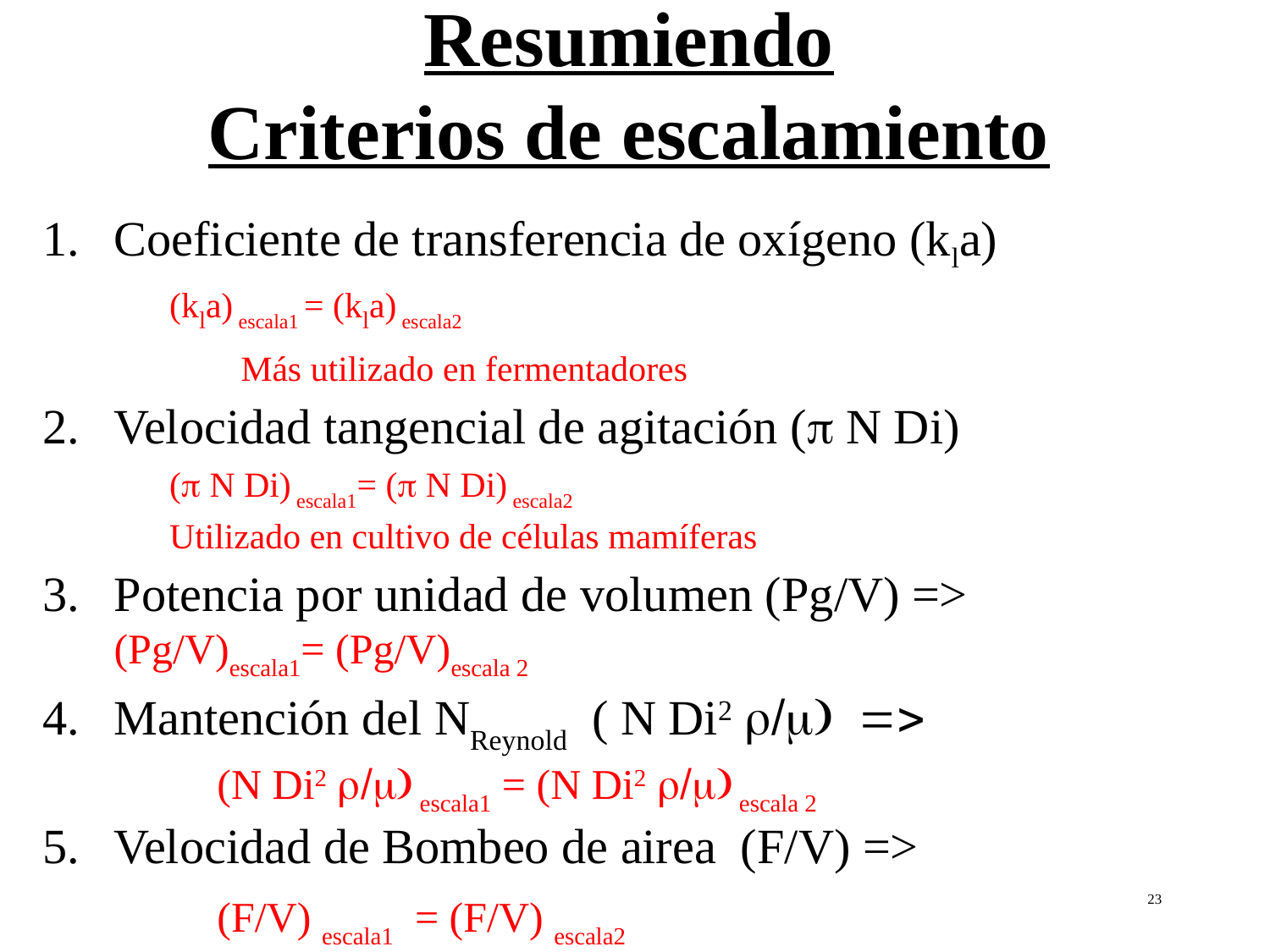

# Resumiendo Criterios de escalamiento
Coeficiente de transferencia de oxígeno (kla)
	(kla) escala1 = (kla) escala2
		Más utilizado en fermentadores
Velocidad tangencial de agitación (π N Di)
	(π N Di) escala1= (π N Di) escala2
	Utilizado en cultivo de células mamíferas
Potencia por unidad de volumen (Pg/V) =>		(Pg/V)escala1= (Pg/V)escala 2
Mantención del NReynold  ( N Di2 ρ/μ) =>
		(N Di2 ρ/μ) escala1 = (N Di2 ρ/μ) escala 2
5.	Velocidad de Bombeo de airea  (F/V) =>
		(F/V) escala1  = (F/V) escala2

23